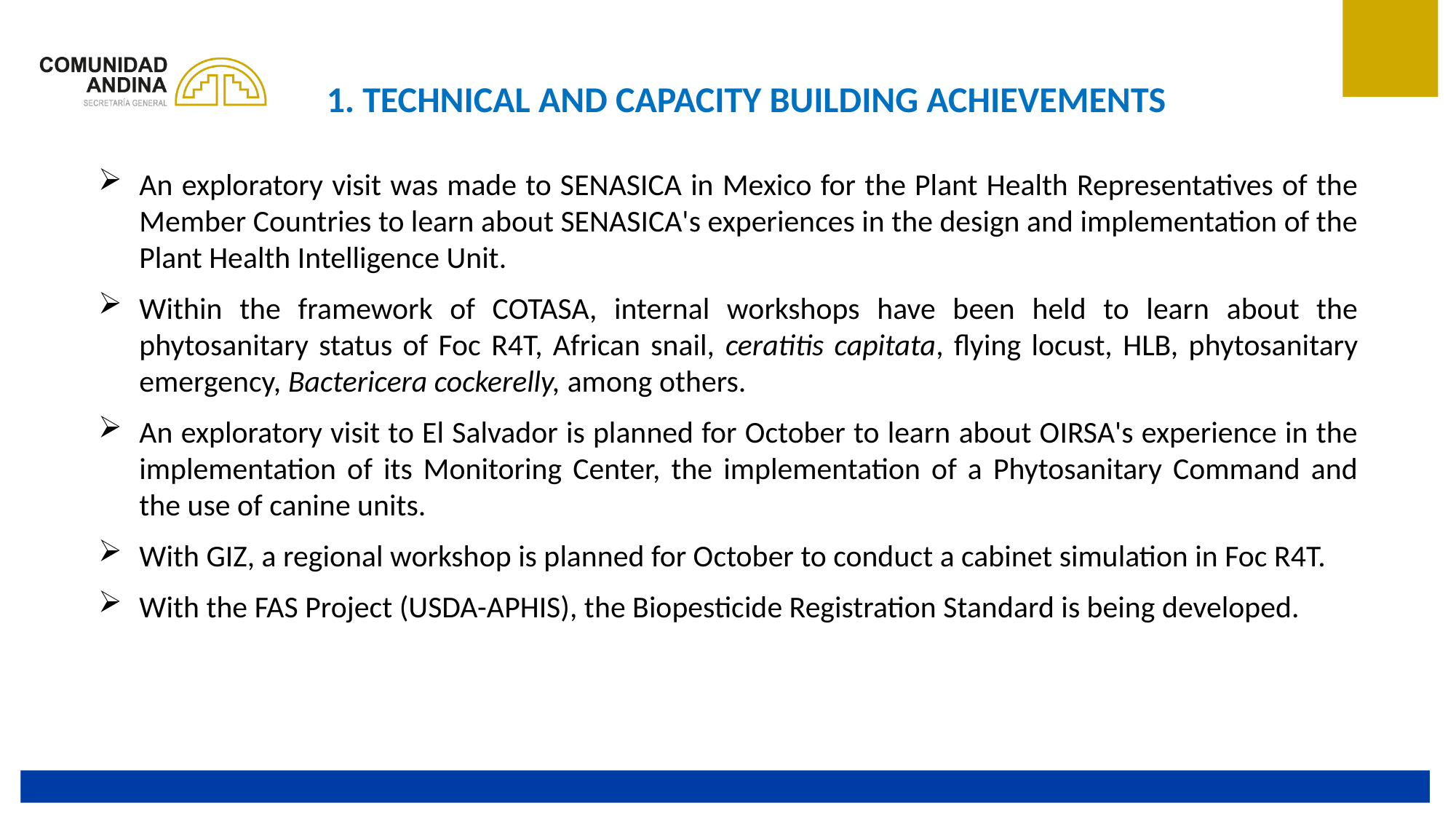

1. TECHNICAL AND CAPACITY BUILDING ACHIEVEMENTS

An exploratory visit was made to SENASICA in Mexico for the Plant Health Representatives of the Member Countries to learn about SENASICA's experiences in the design and implementation of the Plant Health Intelligence Unit.

Within the framework of COTASA, internal workshops have been held to learn about the phytosanitary status of Foc R4T, African snail, ceratitis capitata, flying locust, HLB, phytosanitary emergency, Bactericera cockerelly, among others.

An exploratory visit to El Salvador is planned for October to learn about OIRSA's experience in the implementation of its Monitoring Center, the implementation of a Phytosanitary Command and the use of canine units.

With GIZ, a regional workshop is planned for October to conduct a cabinet simulation in Foc R4T.

With the FAS Project (USDA-APHIS), the Biopesticide Registration Standard is being developed.